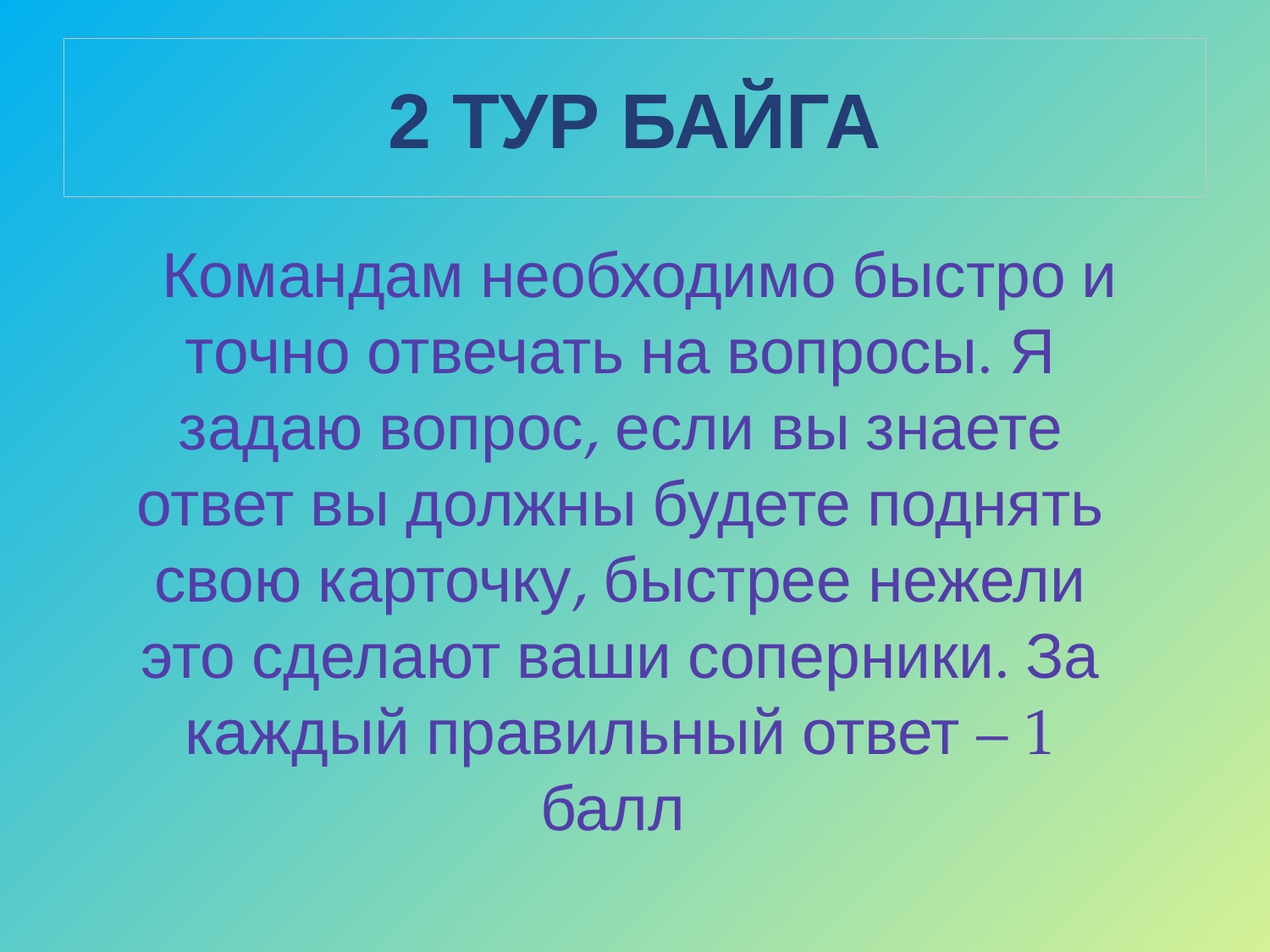

# 2 ТУР БАЙГА
        Командам необходимо быстро и точно отвечать на вопросы. Я задаю вопрос, если вы знаете ответ вы должны будете поднять свою карточку, быстрее нежели это сделают ваши соперники. За каждый правильный ответ – 1 балл